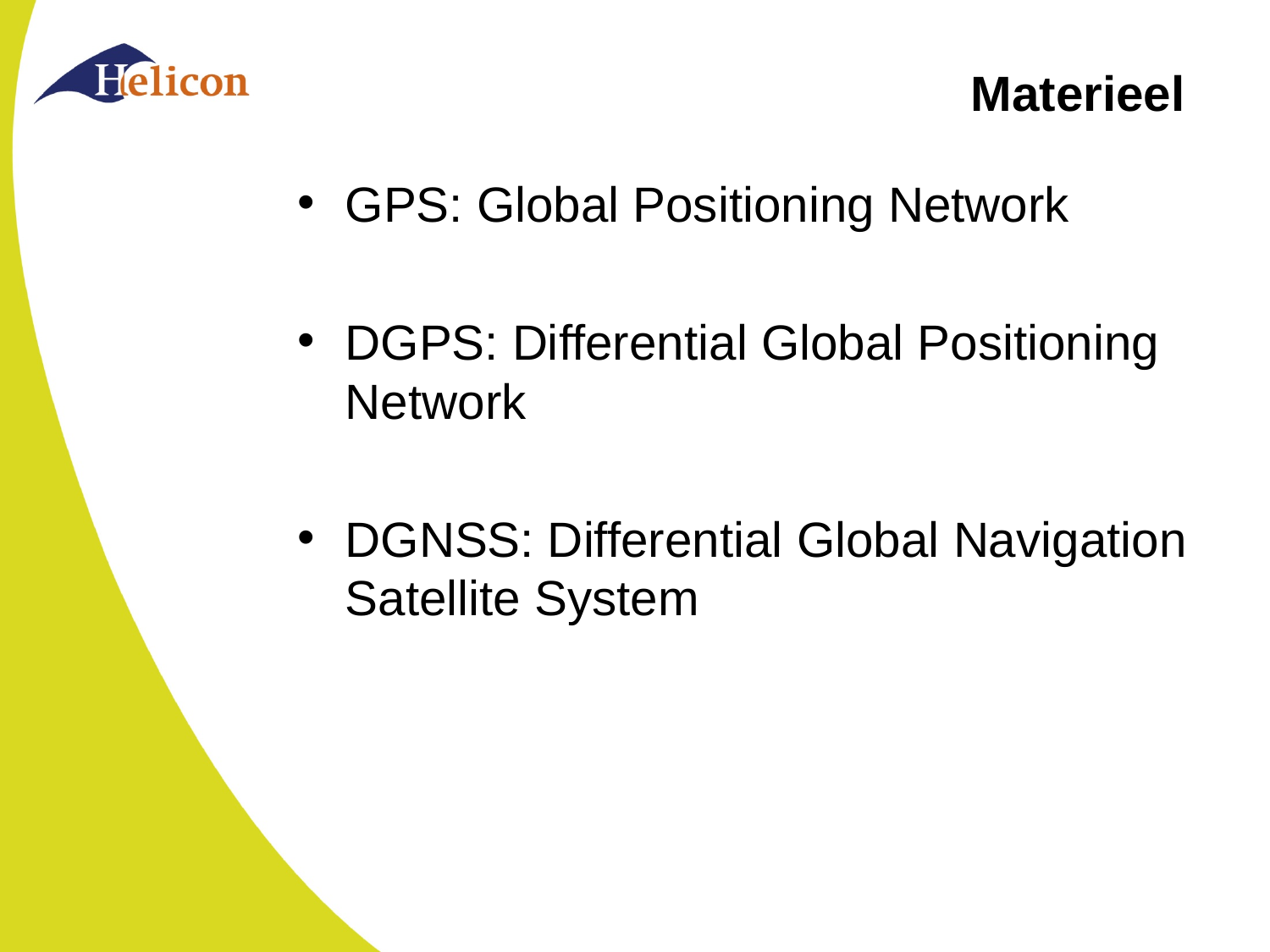

# Materieel
GPS: Global Positioning Network

DGPS: Differential Global Positioning Network

DGNSS: Differential Global Navigation Satellite System